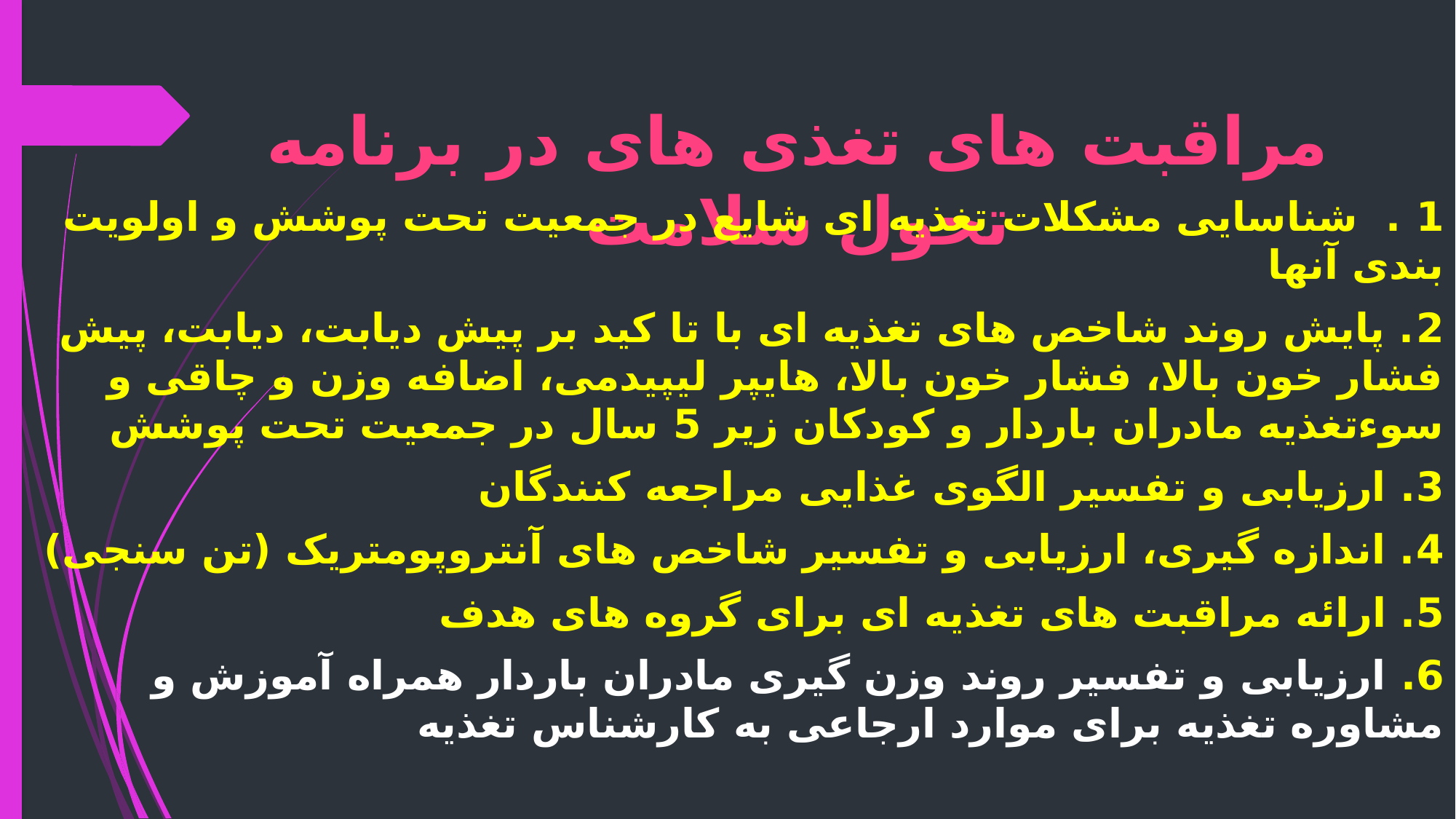

# مراقبت های تغذی های در برنامه تحول سلامت
1 .  شناسایی مشکلات تغذیه ای شایع در جمعیت تحت پوشش و اولویت بندی آنها
2. پایش روند شاخص های تغذیه ای با تا کید بر پیش دیابت، دیابت، پیش فشار خون بالا، فشار خون بالا، هایپر لیپیدمی، اضافه وزن و چاقی و سوءتغذیه مادران باردار و کودکان زیر 5 سال در جمعیت تحت پوشش
3. ارزیابی و تفسیر الگوی غذایی مراجعه کنندگان
4. اندازه گیری، ارزیابی و تفسیر شاخص های آنتروپومتریک (تن سنجی)
5. ارائه مراقبت های تغذیه ای برای گروه های هدف
6. ارزیابی و تفسیر روند وزن گیری مادران باردار همراه آموزش و مشاوره تغذیه برای موارد ارجاعی به کارشناس تغذیه